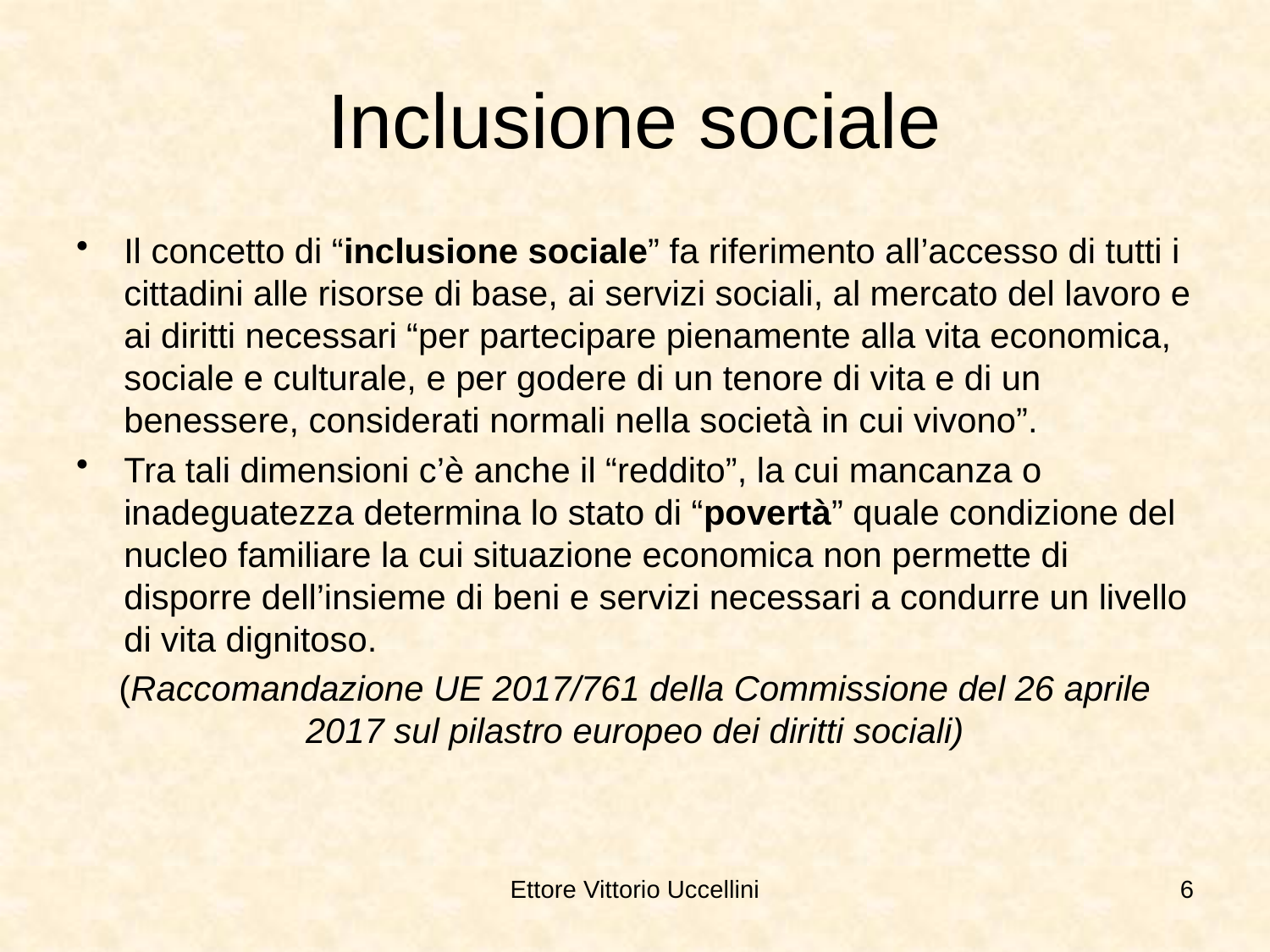

# Inclusione sociale
Il concetto di “inclusione sociale” fa riferimento all’accesso di tutti i cittadini alle risorse di base, ai servizi sociali, al mercato del lavoro e ai diritti necessari “per partecipare pienamente alla vita economica, sociale e culturale, e per godere di un tenore di vita e di un benessere, considerati normali nella società in cui vivono”.
Tra tali dimensioni c’è anche il “reddito”, la cui mancanza o inadeguatezza determina lo stato di “povertà” quale condizione del nucleo familiare la cui situazione economica non permette di disporre dell’insieme di beni e servizi necessari a condurre un livello di vita dignitoso.
(Raccomandazione UE 2017/761 della Commissione del 26 aprile 2017 sul pilastro europeo dei diritti sociali)

Ettore Vittorio Uccellini
6